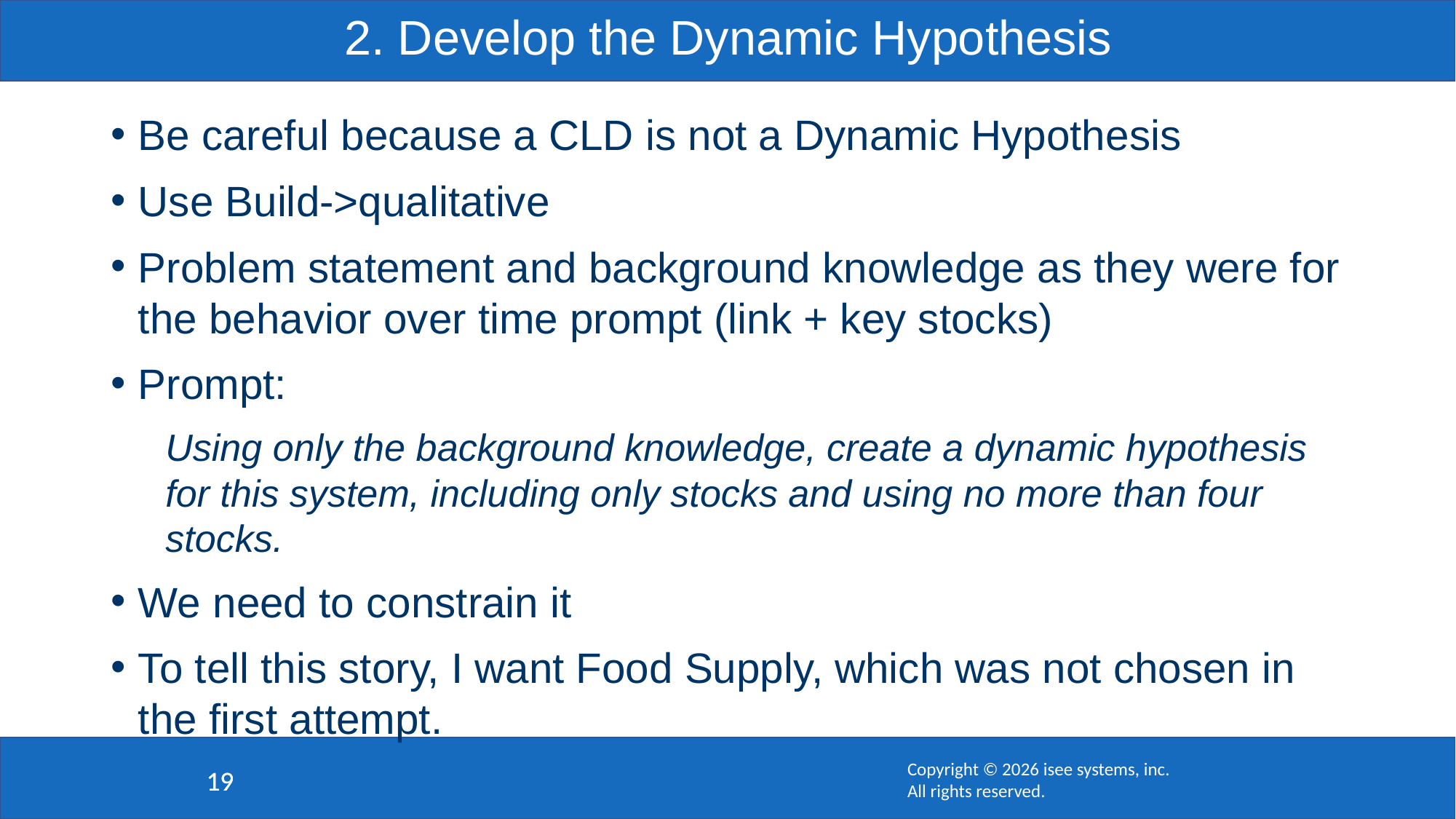

# 2. Develop the Dynamic Hypothesis
Be careful because a CLD is not a Dynamic Hypothesis
Use Build->qualitative
Problem statement and background knowledge as they were for the behavior over time prompt (link + key stocks)
Prompt:
Using only the background knowledge, create a dynamic hypothesis for this system, including only stocks and using no more than four stocks.
We need to constrain it
To tell this story, I want Food Supply, which was not chosen in the first attempt.